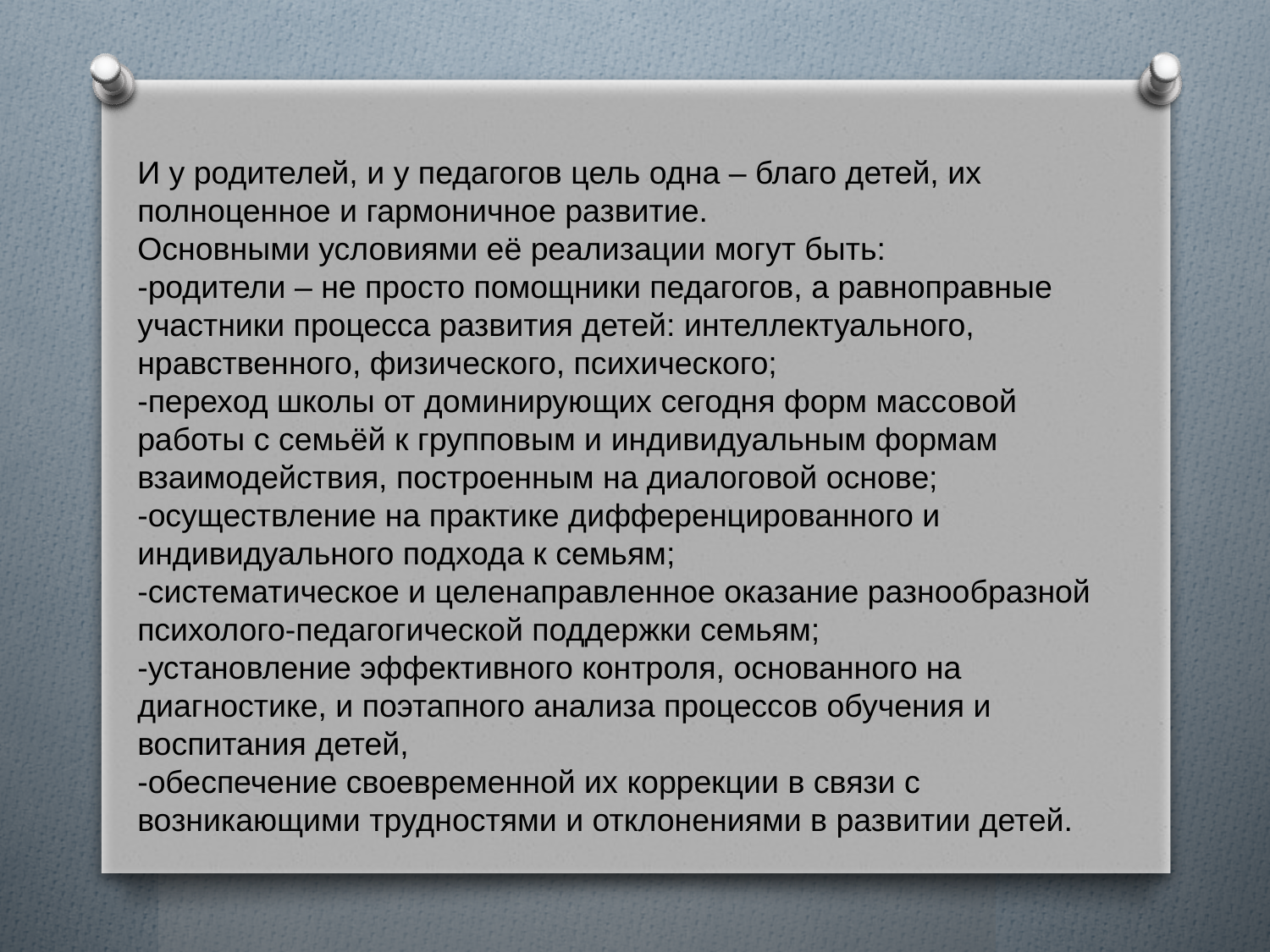

И у родителей, и у педагогов цель одна – благо детей, их полноценное и гармоничное развитие.
Основными условиями её реализации могут быть:
-родители – не просто помощники педагогов, а равноправные участники процесса развития детей: интеллектуального, нравственного, физического, психического;
-переход школы от доминирующих сегодня форм массовой работы с семьёй к групповым и индивидуальным формам взаимодействия, построенным на диалоговой основе;
-осуществление на практике дифференцированного и индивидуального подхода к семьям;
-систематическое и целенаправленное оказание разнообразной психолого-педагогической поддержки семьям;
-установление эффективного контроля, основанного на диагностике, и поэтапного анализа процессов обучения и воспитания детей,
-обеспечение своевременной их коррекции в связи с возникающими трудностями и отклонениями в развитии детей.